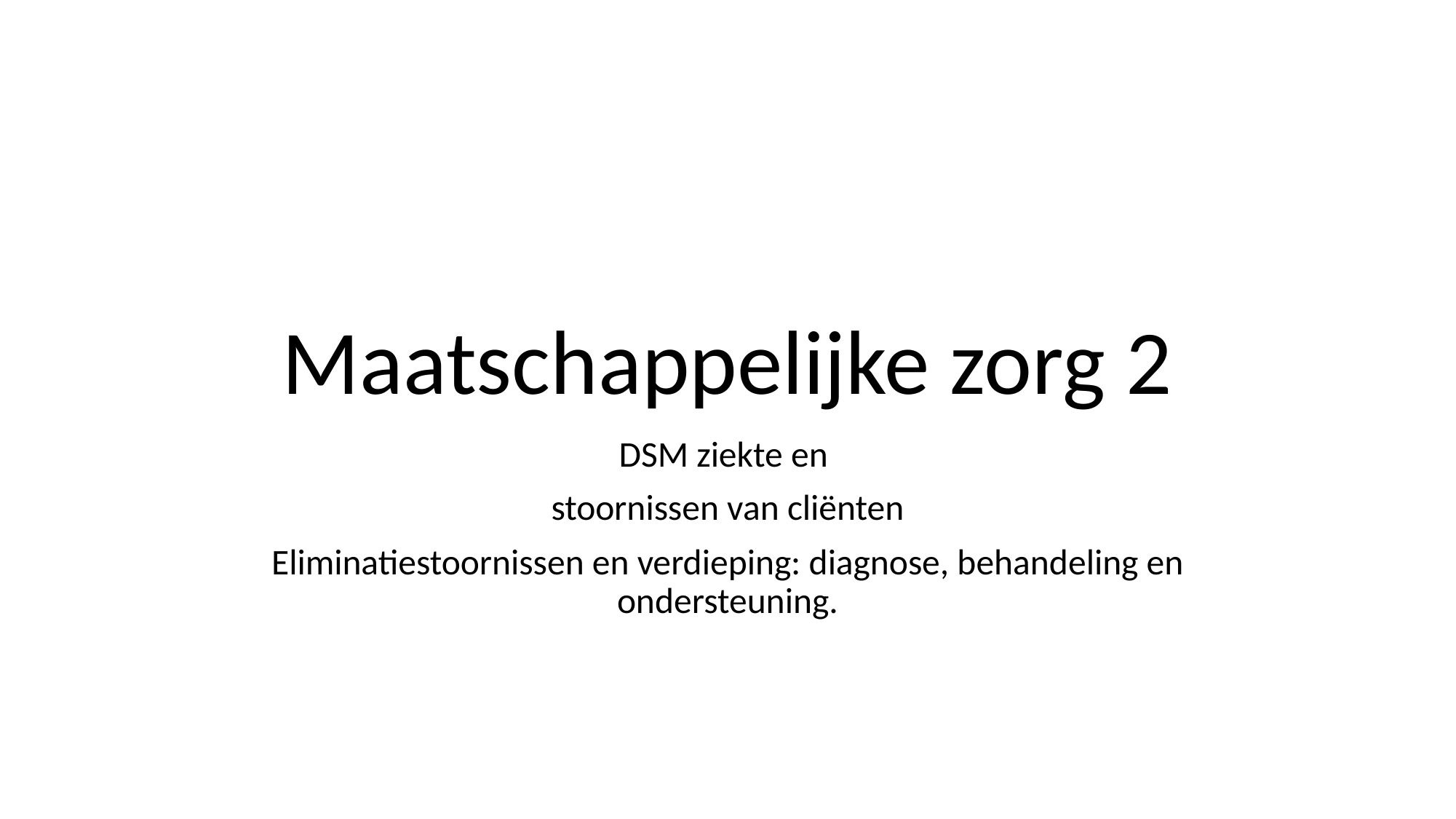

# Maatschappelijke zorg 2
DSM ziekte en
stoornissen van cliënten
Eliminatiestoornissen en verdieping: diagnose, behandeling en ondersteuning.